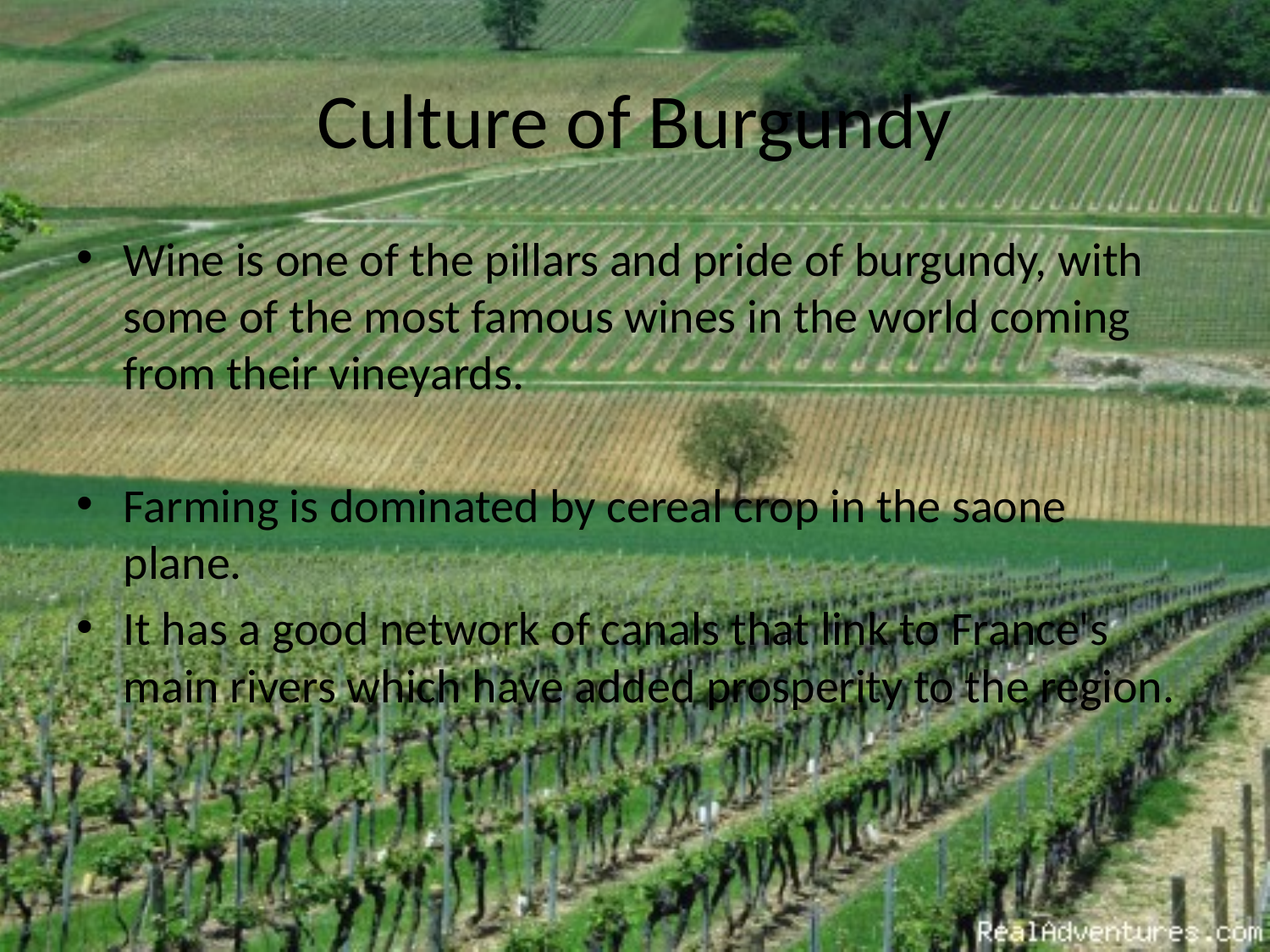

# Culture of Burgundy
Wine is one of the pillars and pride of burgundy, with some of the most famous wines in the world coming from their vineyards.

Farming is dominated by cereal crop in the saone plane.
It has a good network of canals that link to France's main rivers which have added prosperity to the region.